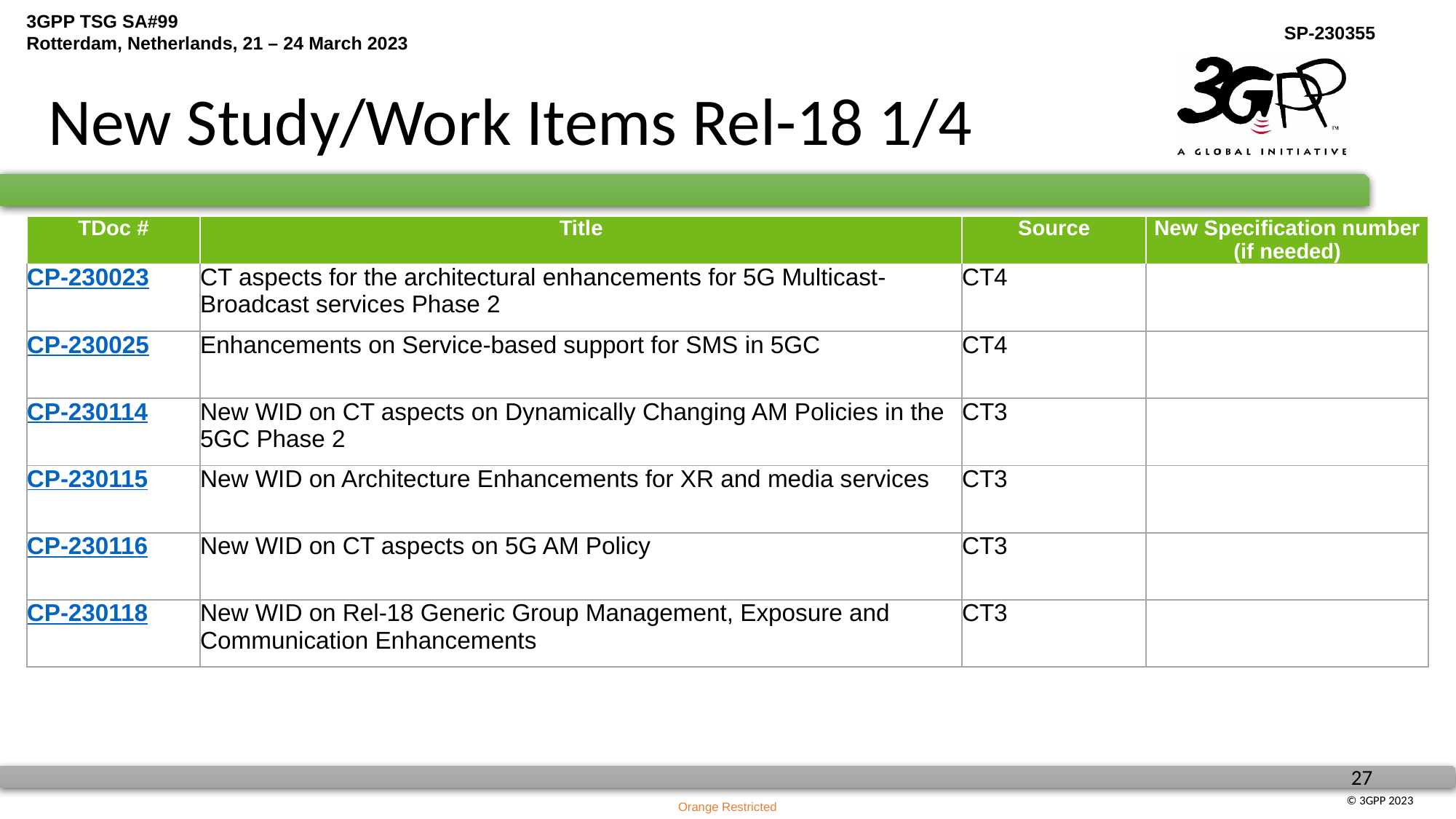

# New Study/Work Items Rel-18 1/4
| TDoc # | Title | Source | New Specification number (if needed) |
| --- | --- | --- | --- |
| CP-230023 | CT aspects for the architectural enhancements for 5G Multicast-Broadcast services Phase 2 | CT4 |  |
| CP-230025 | Enhancements on Service-based support for SMS in 5GC | CT4 |  |
| CP-230114 | New WID on CT aspects on Dynamically Changing AM Policies in the 5GC Phase 2 | CT3 |  |
| CP-230115 | New WID on Architecture Enhancements for XR and media services | CT3 |  |
| CP-230116 | New WID on CT aspects on 5G AM Policy | CT3 |  |
| CP-230118 | New WID on Rel-18 Generic Group Management, Exposure and Communication Enhancements | CT3 |  |